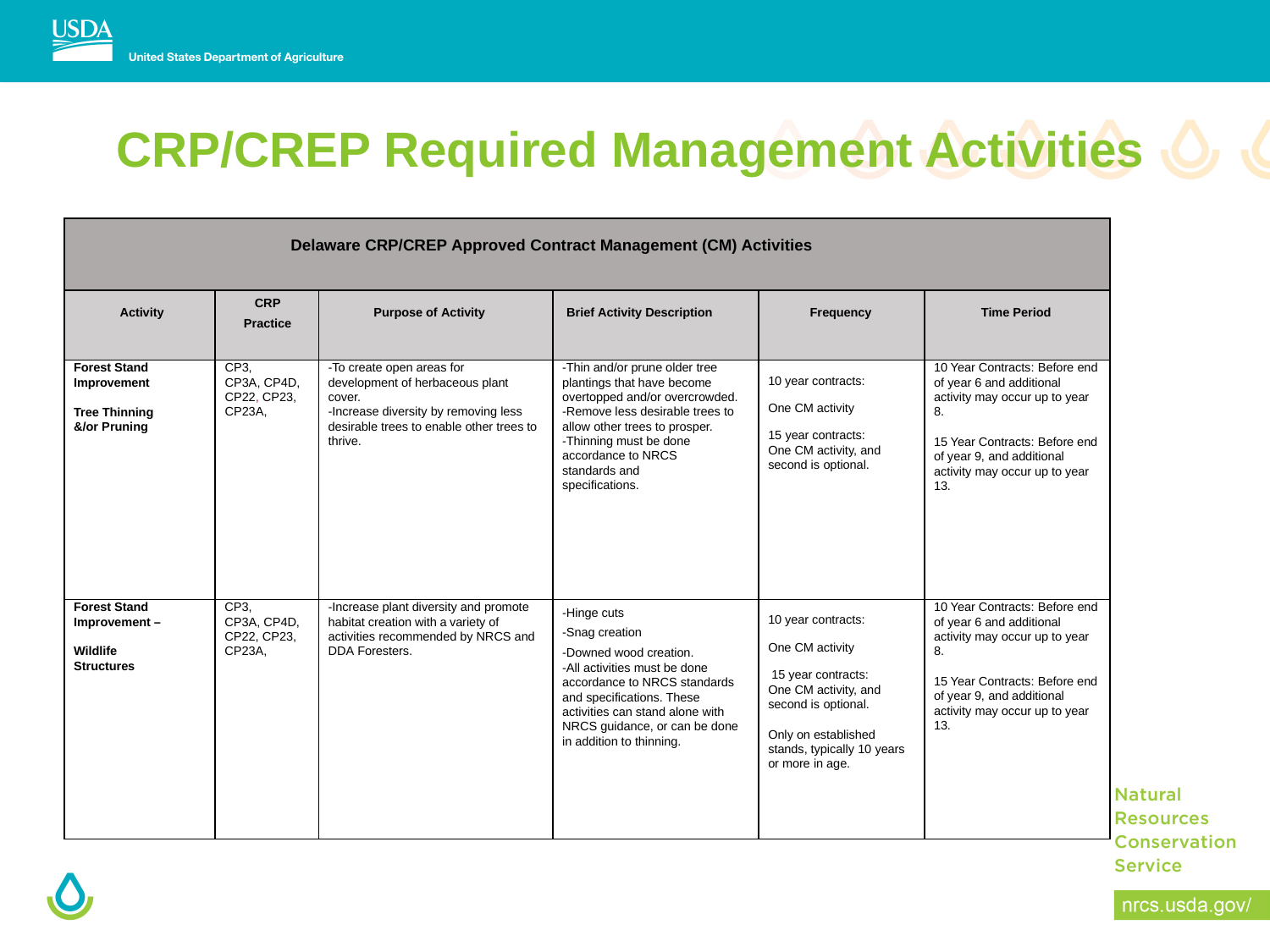

# CRP/CREP Required Management Activities
| Delaware CRP/CREP Approved Contract Management (CM) Activities |  |  |  |  |  |
| --- | --- | --- | --- | --- | --- |
| Activity | CRP Practice | Purpose of Activity | Brief Activity Description | Frequency | Time Period |
| Forest Stand Improvement   Tree Thinning &/or Pruning | CP3, CP3A, CP4D, CP22, CP23, CP23A, | -To create open areas for development of herbaceous plant cover. -Increase diversity by removing less desirable trees to enable other trees to thrive. | -Thin and/or prune older tree plantings that have become overtopped and/or overcrowded. -Remove less desirable trees to allow other trees to prosper. -Thinning must be done accordance to NRCS standards and specifications. | 10 year contracts: One CM activity 15 year contracts: One CM activity, and second is optional. | 10 Year Contracts: Before end of year 6 and additional activity may occur up to year 8.   15 Year Contracts: Before end of year 9, and additional activity may occur up to year 13. |
| Forest Stand Improvement – Wildlife Structures | CP3, CP3A, CP4D, CP22, CP23, CP23A, | -Increase plant diversity and promote habitat creation with a variety of activities recommended by NRCS and DDA Foresters. | -Hinge cuts -Snag creation -Downed wood creation. -All activities must be done accordance to NRCS standards and specifications. These activities can stand alone with NRCS guidance, or can be done in addition to thinning. | 10 year contracts: One CM activity 15 year contracts: One CM activity, and second is optional.   Only on established stands, typically 10 years or more in age. | 10 Year Contracts: Before end of year 6 and additional activity may occur up to year 8.   15 Year Contracts: Before end of year 9, and additional activity may occur up to year 13. |